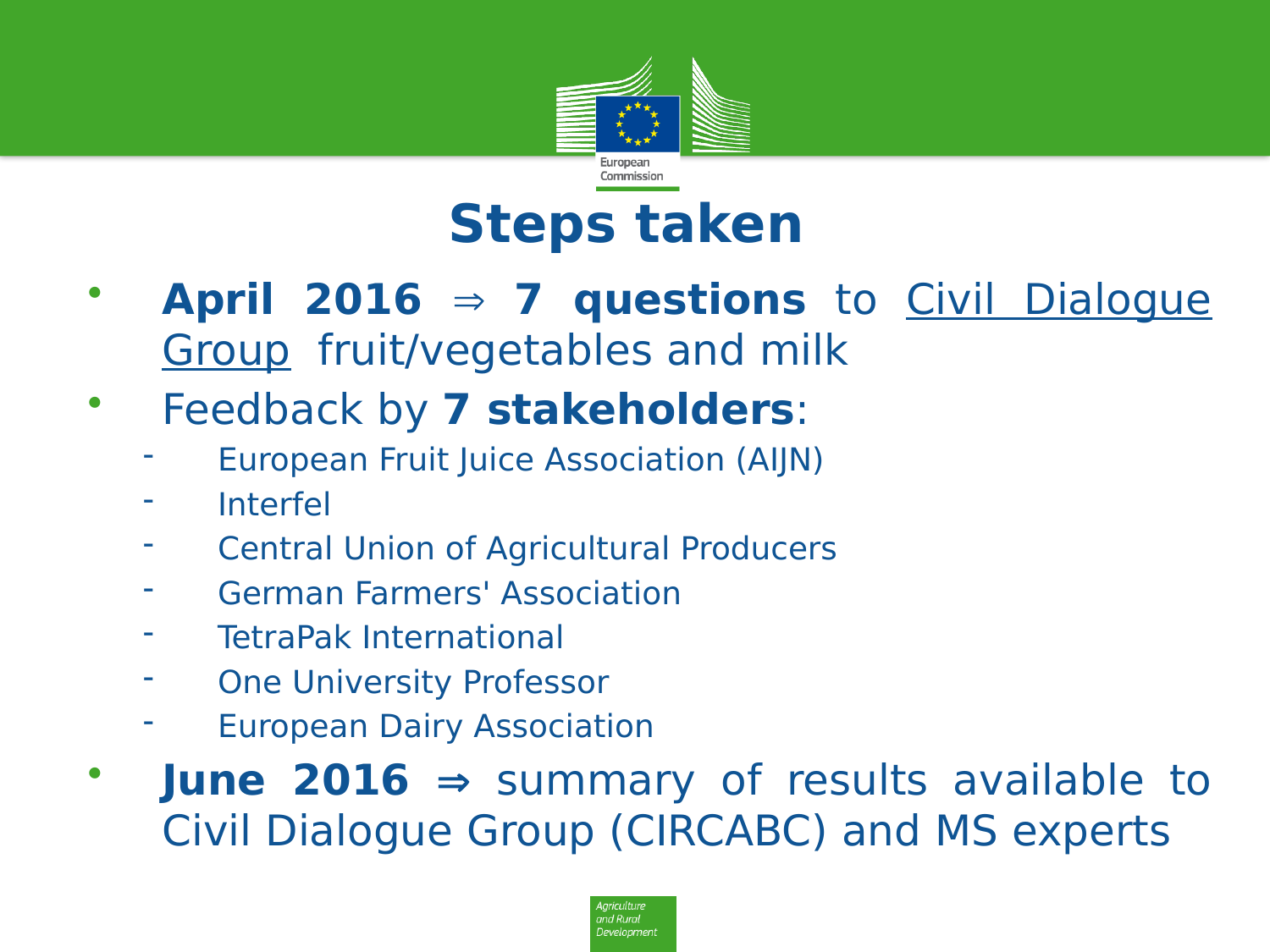

# Steps taken
April 2016 ⇒ 7 questions to Civil Dialogue Group  fruit/vegetables and milk
Feedback by 7 stakeholders:
European Fruit Juice Association (AIJN)
Interfel
Central Union of Agricultural Producers
German Farmers' Association
TetraPak International
One University Professor
European Dairy Association
June 2016 ⇒ summary of results available to Civil Dialogue Group (CIRCABC) and MS experts